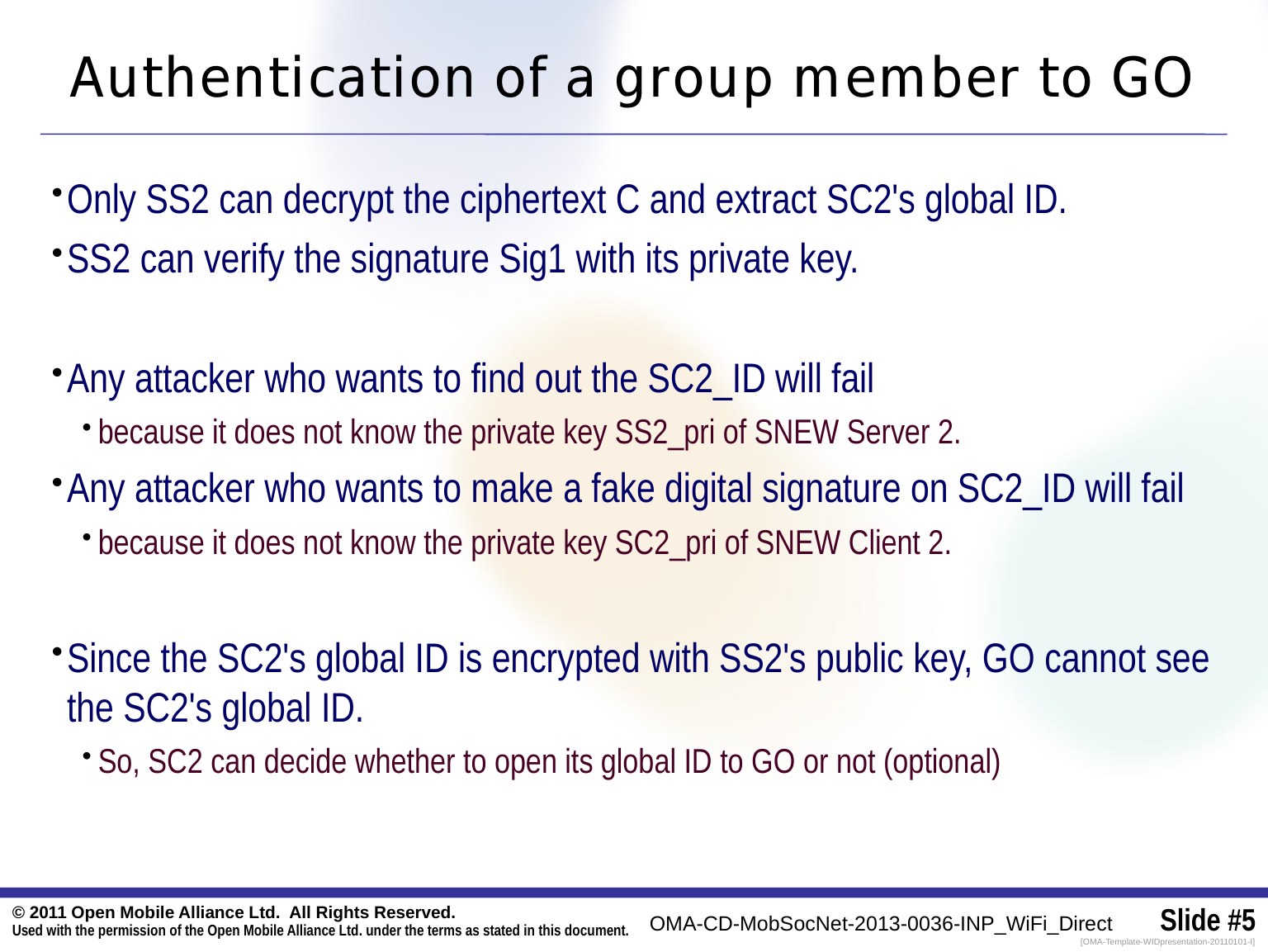

# Authentication of a group member to GO
Only SS2 can decrypt the ciphertext C and extract SC2's global ID.
SS2 can verify the signature Sig1 with its private key.

Any attacker who wants to find out the SC2_ID will fail
because it does not know the private key SS2_pri of SNEW Server 2.
Any attacker who wants to make a fake digital signature on SC2_ID will fail
because it does not know the private key SC2_pri of SNEW Client 2.

Since the SC2's global ID is encrypted with SS2's public key, GO cannot see the SC2's global ID.
So, SC2 can decide whether to open its global ID to GO or not (optional)